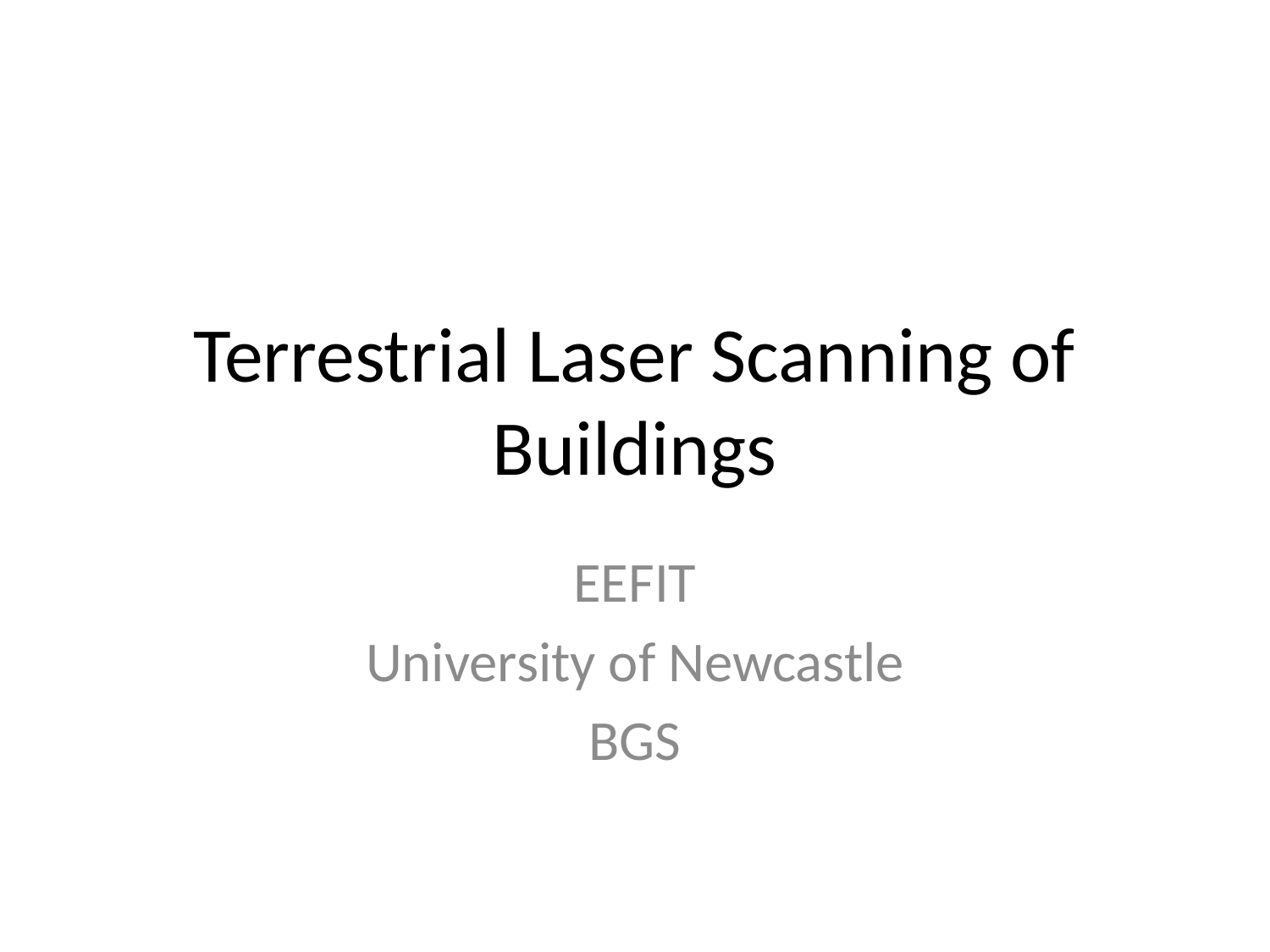

# Terrestrial Laser Scanning of Buildings
EEFIT
University of Newcastle
BGS